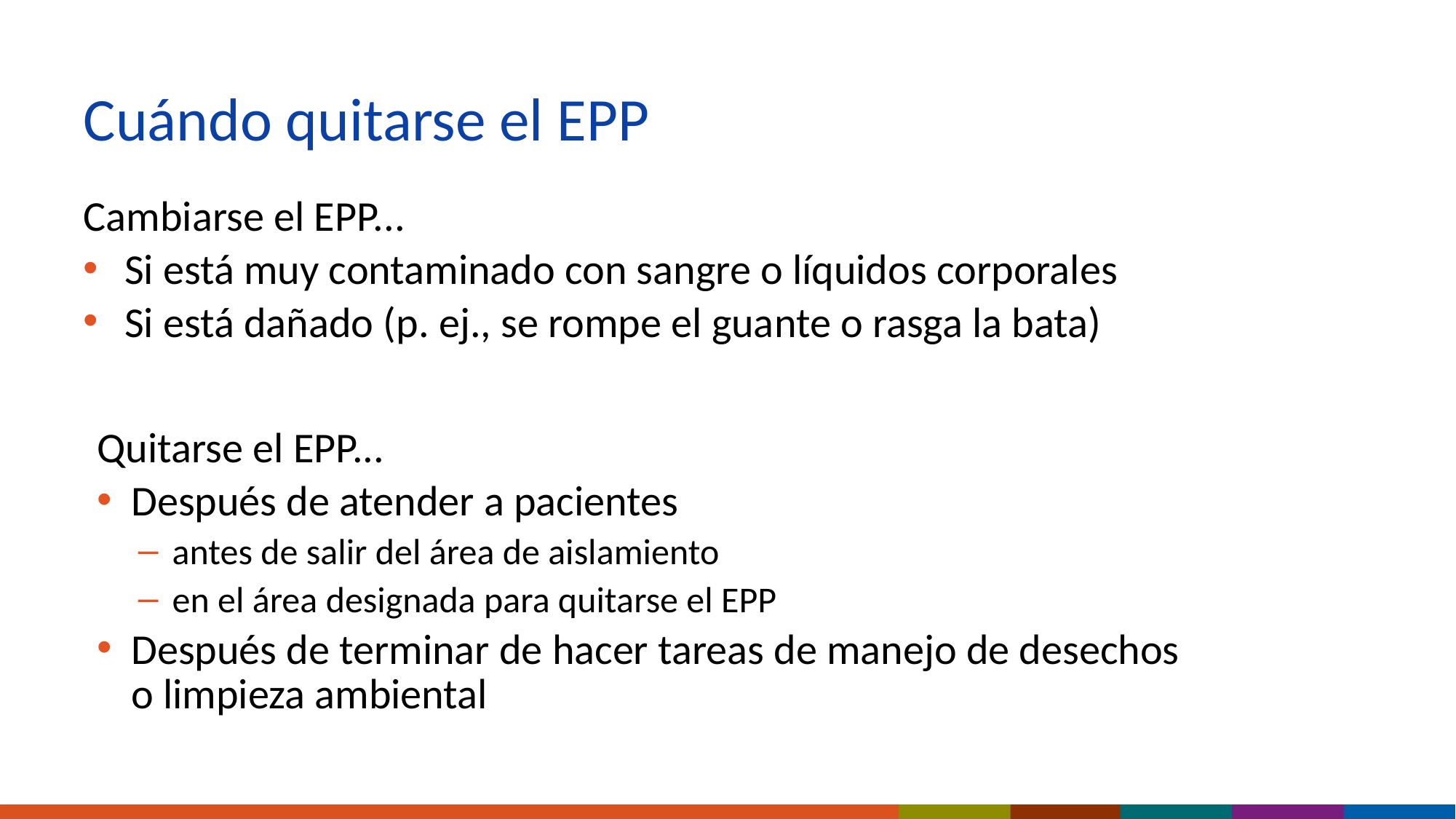

# Cuándo quitarse el EPP
Cambiarse el EPP...
Si está muy contaminado con sangre o líquidos corporales
Si está dañado (p. ej., se rompe el guante o rasga la bata)

Quitarse el EPP...
Después de atender a pacientes
antes de salir del área de aislamiento
en el área designada para quitarse el EPP
Después de terminar de hacer tareas de manejo de desechos o limpieza ambiental